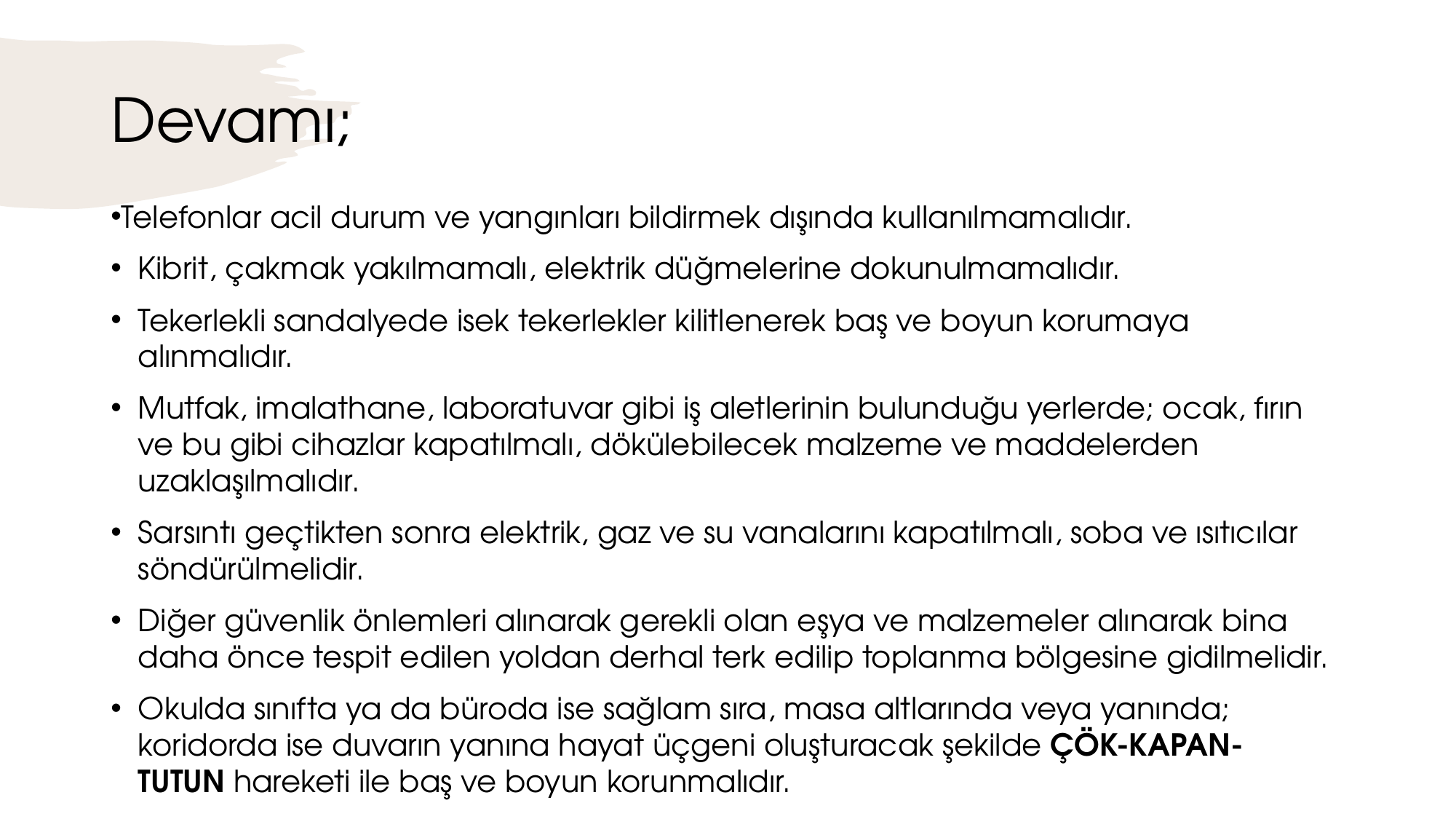

# Devamı;
Telefonlar acil durum ve yangınları bildirmek dışında kullanılmamalıdır.
Kibrit, çakmak yakılmamalı, elektrik düğmelerine dokunulmamalıdır.
Tekerlekli sandalyede isek tekerlekler kilitlenerek baş ve boyun korumaya alınmalıdır.
Mutfak, imalathane, laboratuvar gibi iş aletlerinin bulunduğu yerlerde; ocak, fırın ve bu gibi cihazlar kapatılmalı, dökülebilecek malzeme ve maddelerden uzaklaşılmalıdır.
Sarsıntı geçtikten sonra elektrik, gaz ve su vanalarını kapatılmalı, soba ve ısıtıcılar söndürülmelidir.
Diğer güvenlik önlemleri alınarak gerekli olan eşya ve malzemeler alınarak bina daha önce tespit edilen yoldan derhal terk edilip toplanma bölgesine gidilmelidir.
Okulda sınıfta ya da büroda ise sağlam sıra, masa altlarında veya yanında; koridorda ise duvarın yanına hayat üçgeni oluşturacak şekilde ÇÖK-KAPAN-TUTUN hareketi ile baş ve boyun korunmalıdır.